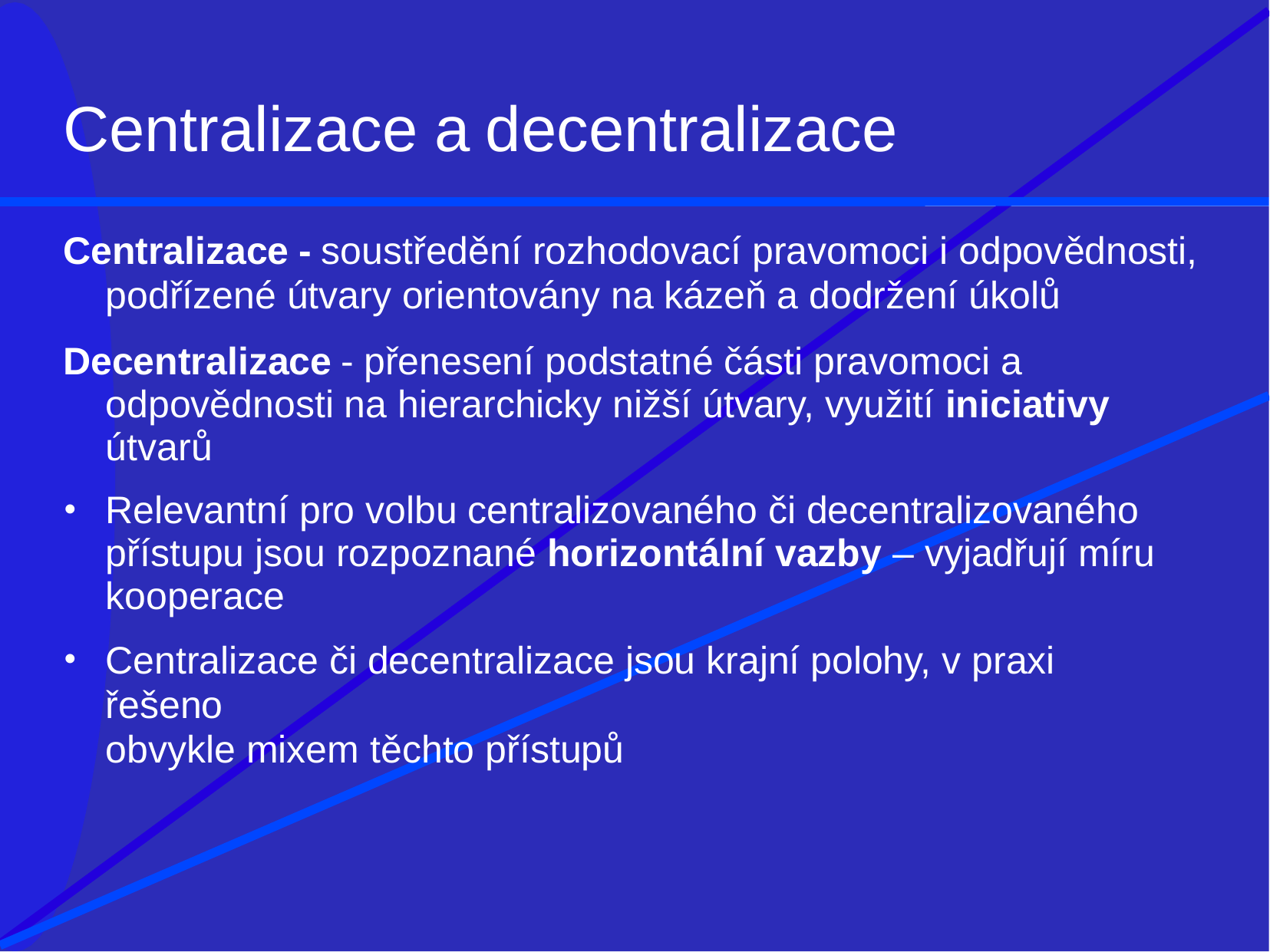

# Centralizace a decentralizace
Centralizace - soustředění rozhodovací pravomoci i odpovědnosti,
podřízené útvary orientovány na kázeň a dodržení úkolů
Decentralizace - přenesení podstatné části pravomoci a odpovědnosti na hierarchicky nižší útvary, využití iniciativy útvarů
Relevantní pro volbu centralizovaného či decentralizovaného přístupu jsou rozpoznané horizontální vazby – vyjadřují míru kooperace
Centralizace či decentralizace jsou krajní polohy, v praxi řešeno
obvykle mixem těchto přístupů